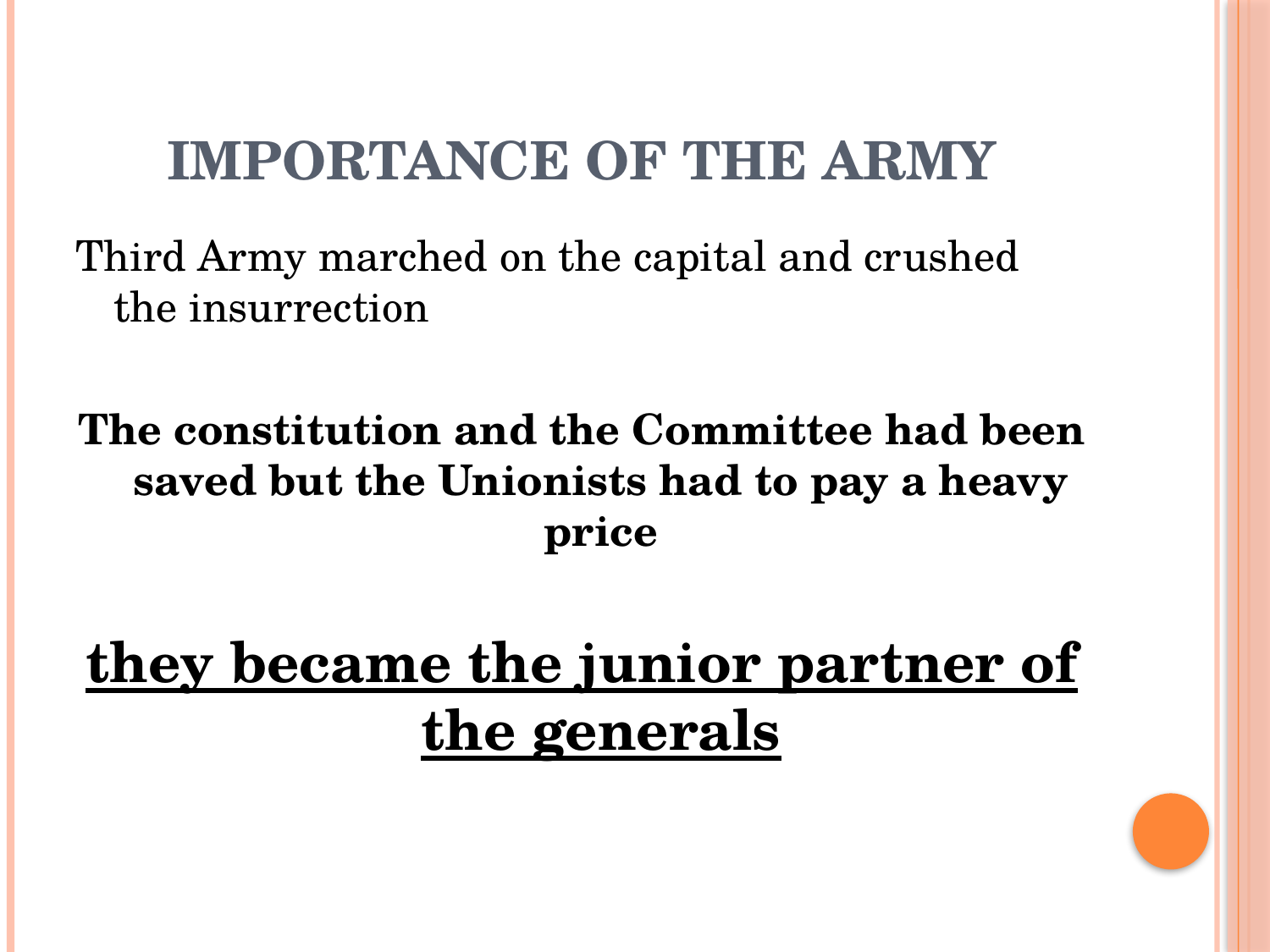

# IMPORTANCE OF THE ARMY
Third Army marched on the capital and crushed the insurrection

The constitution and the Committee had been saved but the Unionists had to pay a heavy price

they became the junior partner of the generals